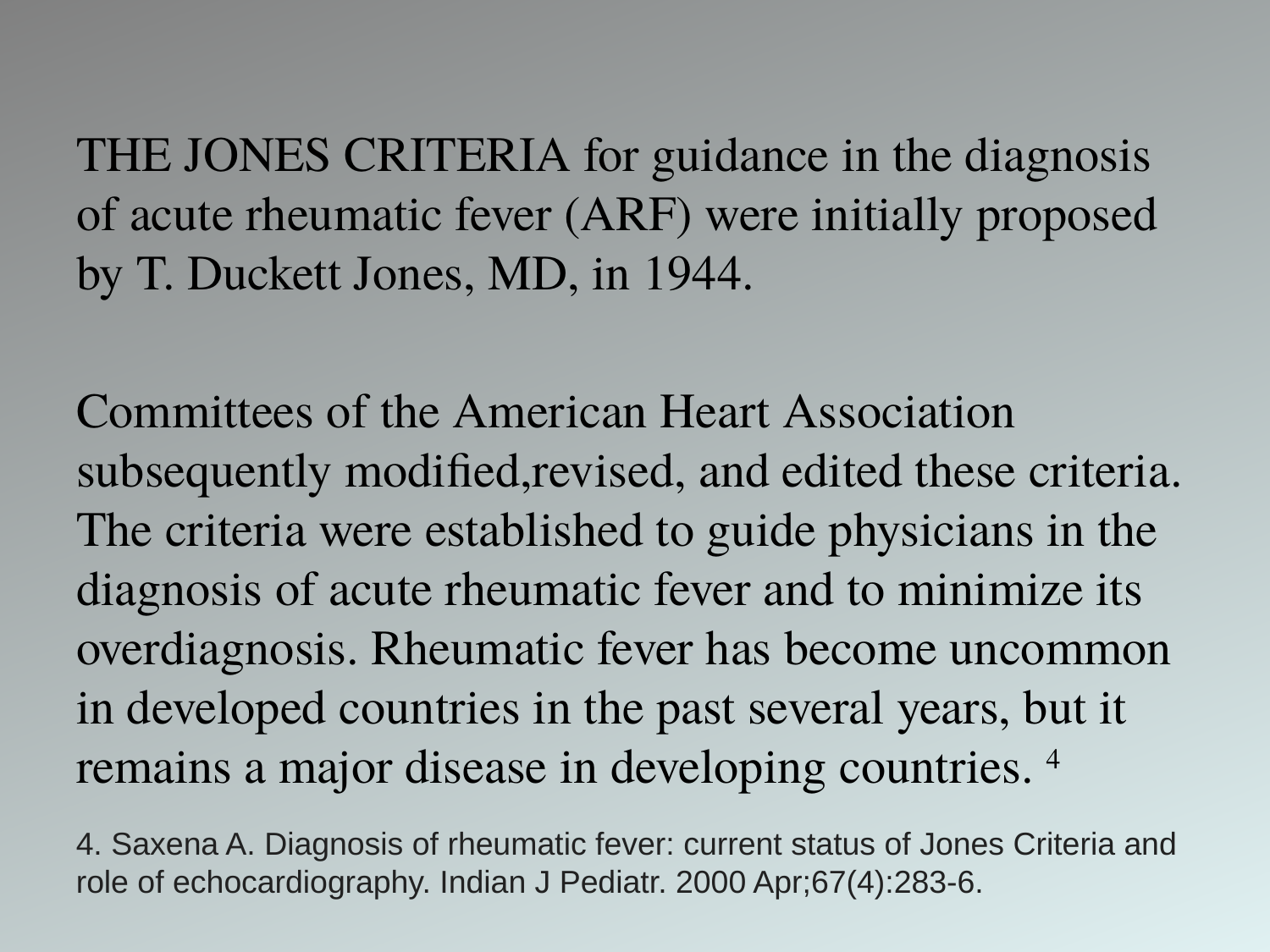

#
THE JONES CRITERIA for guidance in the diagnosis of acute rheumatic fever (ARF) were initially proposed by T. Duckett Jones, MD, in 1944.

Committees of the American Heart Association subsequently modified,revised, and edited these criteria. The criteria were established to guide physicians in the diagnosis of acute rheumatic fever and to minimize its overdiagnosis. Rheumatic fever has become uncommon in developed countries in the past several years, but it remains a major disease in developing countries. 4

4. Saxena A. Diagnosis of rheumatic fever: current status of Jones Criteria and role of echocardiography. Indian J Pediatr. 2000 Apr;67(4):283-6.